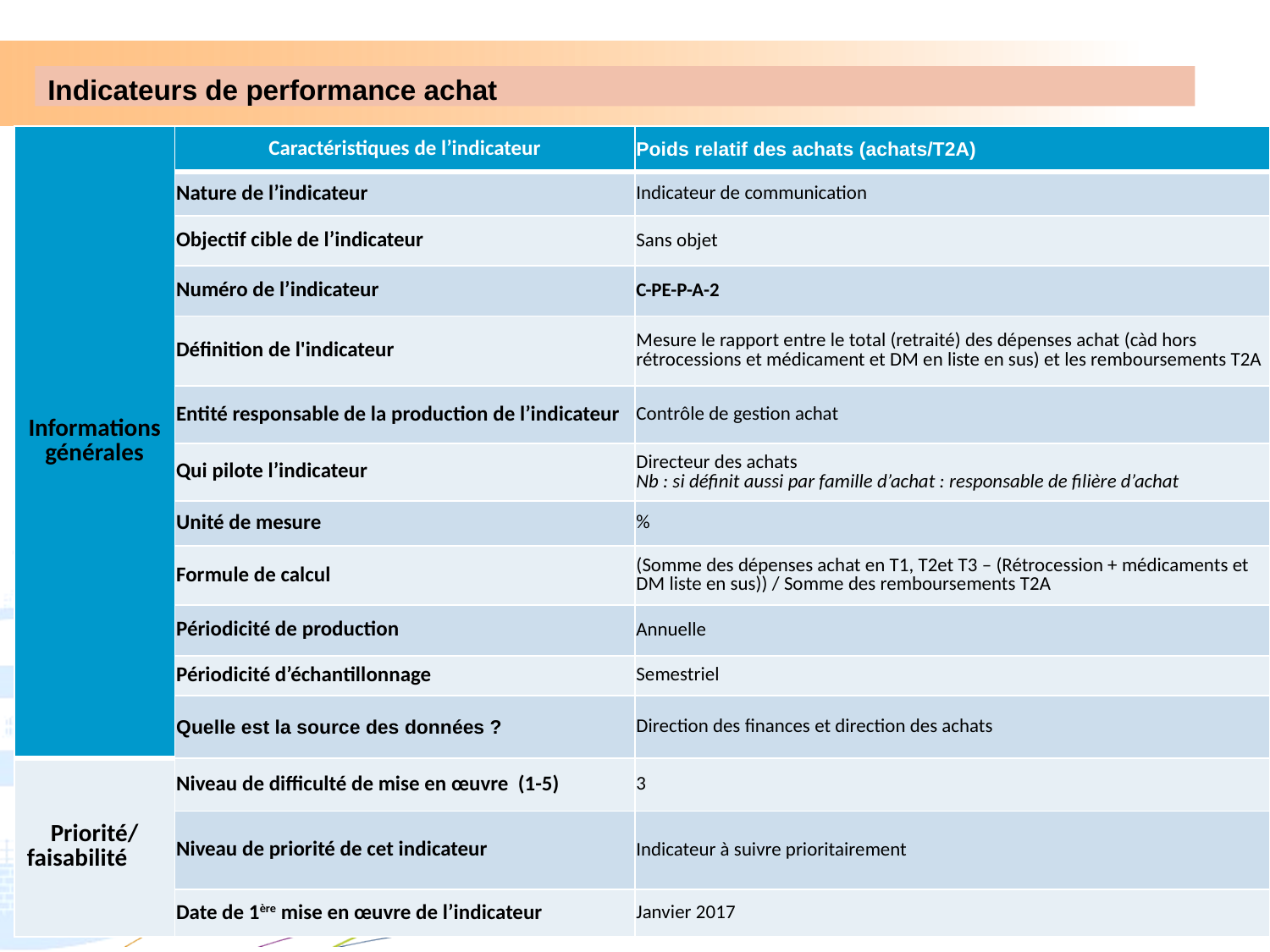

Indicateurs de performance achat
| Informations générales | Caractéristiques de l’indicateur | Poids relatif des achats (achats/T2A) |
| --- | --- | --- |
|  | Nature de l’indicateur | Indicateur de communication |
|  | Objectif cible de l’indicateur | Sans objet |
|  | Numéro de l’indicateur | C-PE-P-A-2 |
|  | Définition de l'indicateur | Mesure le rapport entre le total (retraité) des dépenses achat (càd hors rétrocessions et médicament et DM en liste en sus) et les remboursements T2A |
|  | Entité responsable de la production de l’indicateur | Contrôle de gestion achat |
|  | Qui pilote l’indicateur | Directeur des achats Nb : si définit aussi par famille d’achat : responsable de filière d’achat |
|  | Unité de mesure | % |
|  | Formule de calcul | (Somme des dépenses achat en T1, T2et T3 – (Rétrocession + médicaments et DM liste en sus)) / Somme des remboursements T2A |
|  | Périodicité de production | Annuelle |
|  | Périodicité d’échantillonnage | Semestriel |
|  | Quelle est la source des données ? | Direction des finances et direction des achats |
| Priorité/ faisabilité | Niveau de difficulté de mise en œuvre (1-5) | 3 |
|  | Niveau de priorité de cet indicateur | Indicateur à suivre prioritairement |
|  | Date de 1ère mise en œuvre de l’indicateur | Janvier 2017 |
6